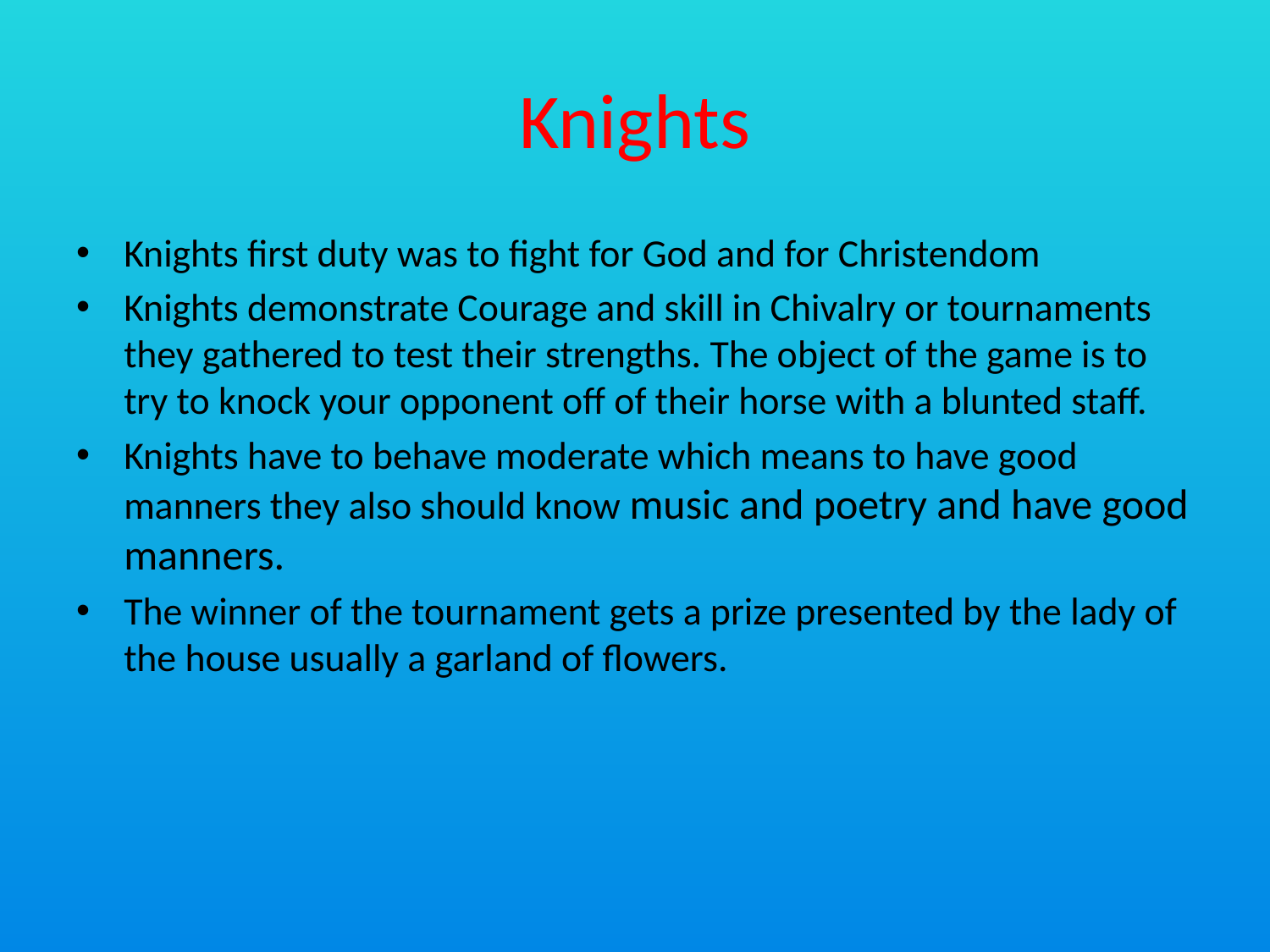

# Knights
Knights first duty was to fight for God and for Christendom
Knights demonstrate Courage and skill in Chivalry or tournaments they gathered to test their strengths. The object of the game is to try to knock your opponent off of their horse with a blunted staff.
Knights have to behave moderate which means to have good manners they also should know music and poetry and have good manners.
The winner of the tournament gets a prize presented by the lady of the house usually a garland of flowers.